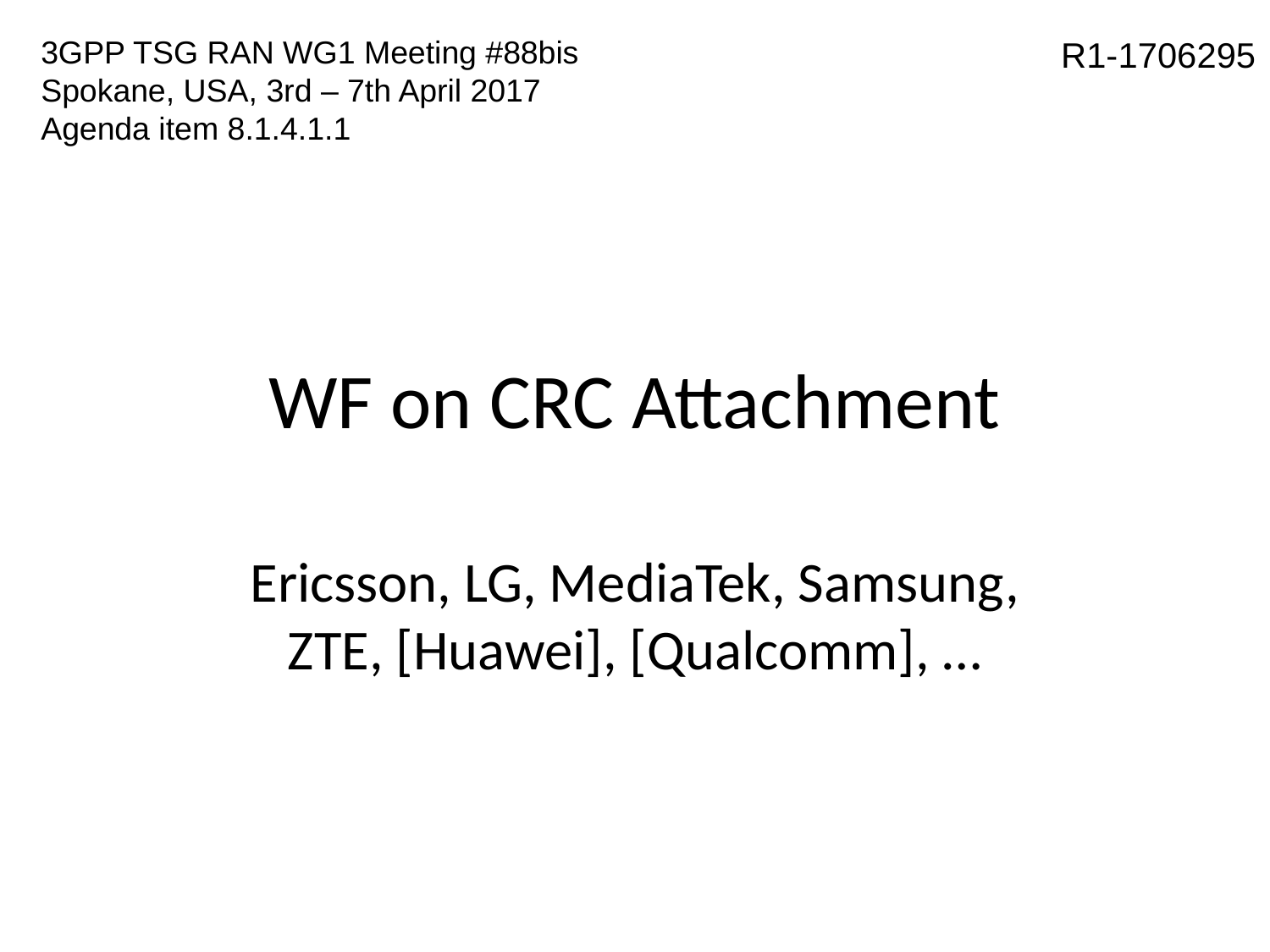

3GPP TSG RAN WG1 Meeting #88bis
Spokane, USA, 3rd – 7th April 2017
Agenda item 8.1.4.1.1
R1-1706295
# WF on CRC Attachment
Ericsson, LG, MediaTek, Samsung, ZTE, [Huawei], [Qualcomm], …